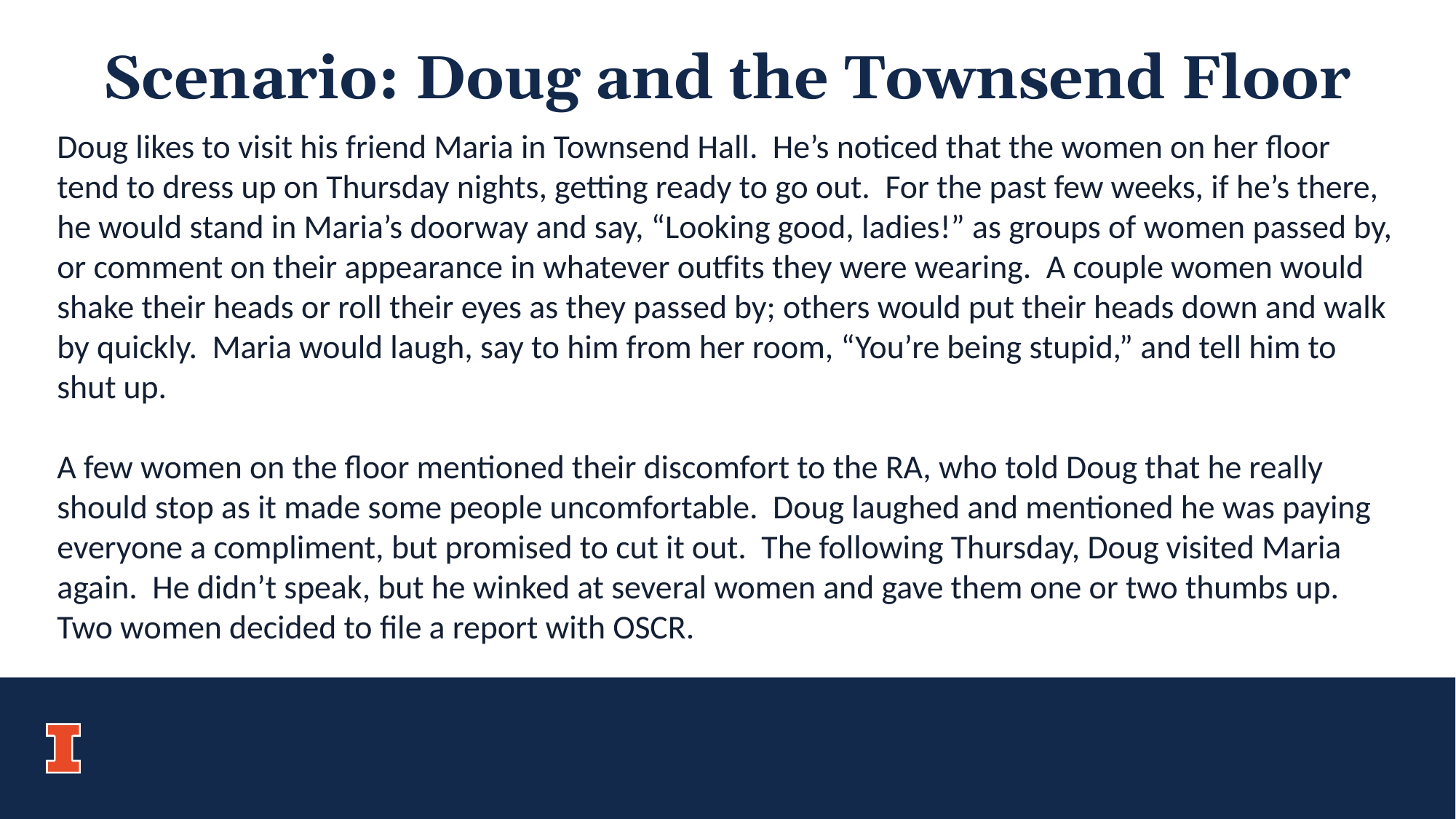

Scenario: Doug and the Townsend Floor
Doug likes to visit his friend Maria in Townsend Hall.  He’s noticed that the women on her floor tend to dress up on Thursday nights, getting ready to go out.  For the past few weeks, if he’s there, he would stand in Maria’s doorway and say, “Looking good, ladies!” as groups of women passed by, or comment on their appearance in whatever outfits they were wearing.  A couple women would shake their heads or roll their eyes as they passed by; others would put their heads down and walk by quickly.  Maria would laugh, say to him from her room, “You’re being stupid,” and tell him to shut up.

A few women on the floor mentioned their discomfort to the RA, who told Doug that he really should stop as it made some people uncomfortable.  Doug laughed and mentioned he was paying everyone a compliment, but promised to cut it out.  The following Thursday, Doug visited Maria again.  He didn’t speak, but he winked at several women and gave them one or two thumbs up.  Two women decided to file a report with OSCR.